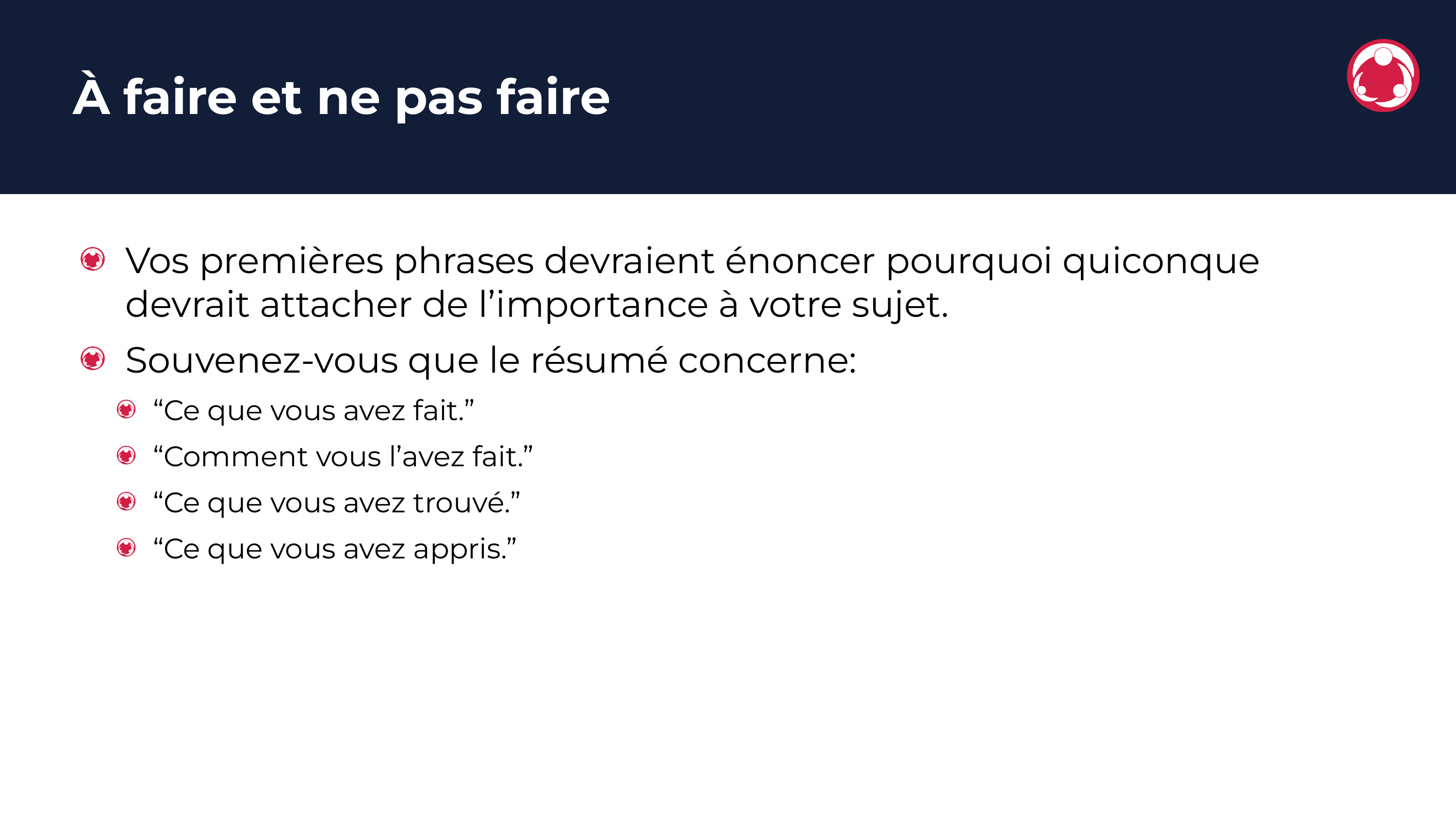

À faire et ne pas faire
Vos premières phrases devraient énoncer pourquoi quiconque devrait attacher de l’importance à votre sujet.
Souvenez-vous que le résumé concerne:
“Ce que vous avez fait.”
“Comment vous l’avez fait.”
“Ce que vous avez trouvé.”
“Ce que vous avez appris.”